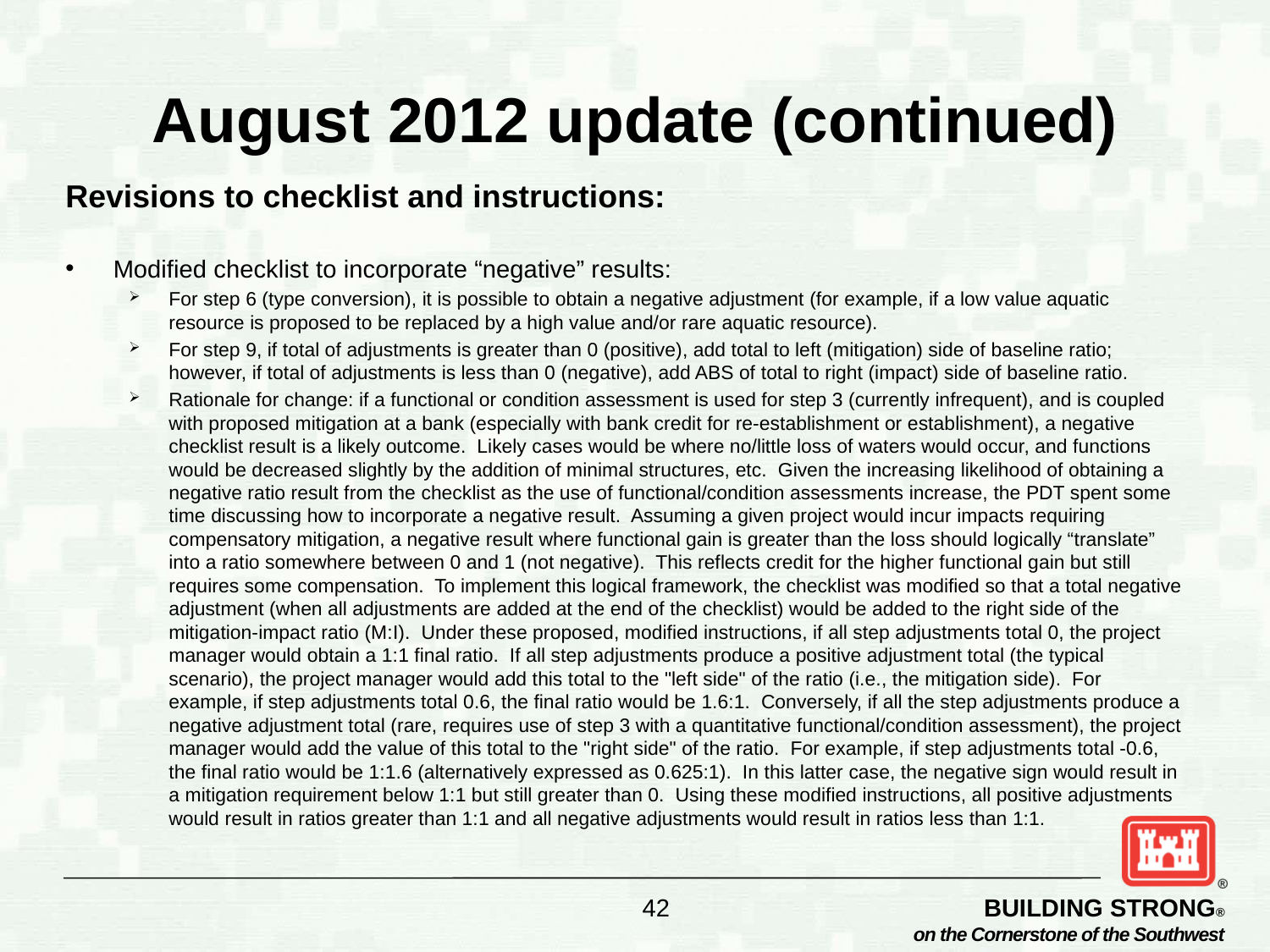

# August 2012 update (continued)
Revisions to checklist and instructions:

Modified checklist to incorporate “negative” results:
For step 6 (type conversion), it is possible to obtain a negative adjustment (for example, if a low value aquatic resource is proposed to be replaced by a high value and/or rare aquatic resource).
For step 9, if total of adjustments is greater than 0 (positive), add total to left (mitigation) side of baseline ratio; however, if total of adjustments is less than 0 (negative), add ABS of total to right (impact) side of baseline ratio.
Rationale for change: if a functional or condition assessment is used for step 3 (currently infrequent), and is coupled with proposed mitigation at a bank (especially with bank credit for re-establishment or establishment), a negative checklist result is a likely outcome.  Likely cases would be where no/little loss of waters would occur, and functions would be decreased slightly by the addition of minimal structures, etc.  Given the increasing likelihood of obtaining a negative ratio result from the checklist as the use of functional/condition assessments increase, the PDT spent some time discussing how to incorporate a negative result.  Assuming a given project would incur impacts requiring compensatory mitigation, a negative result where functional gain is greater than the loss should logically “translate” into a ratio somewhere between 0 and 1 (not negative).  This reflects credit for the higher functional gain but still requires some compensation.  To implement this logical framework, the checklist was modified so that a total negative adjustment (when all adjustments are added at the end of the checklist) would be added to the right side of the mitigation-impact ratio (M:I).  Under these proposed, modified instructions, if all step adjustments total 0, the project manager would obtain a 1:1 final ratio.  If all step adjustments produce a positive adjustment total (the typical scenario), the project manager would add this total to the "left side" of the ratio (i.e., the mitigation side).  For example, if step adjustments total 0.6, the final ratio would be 1.6:1.  Conversely, if all the step adjustments produce a negative adjustment total (rare, requires use of step 3 with a quantitative functional/condition assessment), the project manager would add the value of this total to the "right side" of the ratio.  For example, if step adjustments total -0.6, the final ratio would be 1:1.6 (alternatively expressed as 0.625:1).  In this latter case, the negative sign would result in a mitigation requirement below 1:1 but still greater than 0.  Using these modified instructions, all positive adjustments would result in ratios greater than 1:1 and all negative adjustments would result in ratios less than 1:1.
42